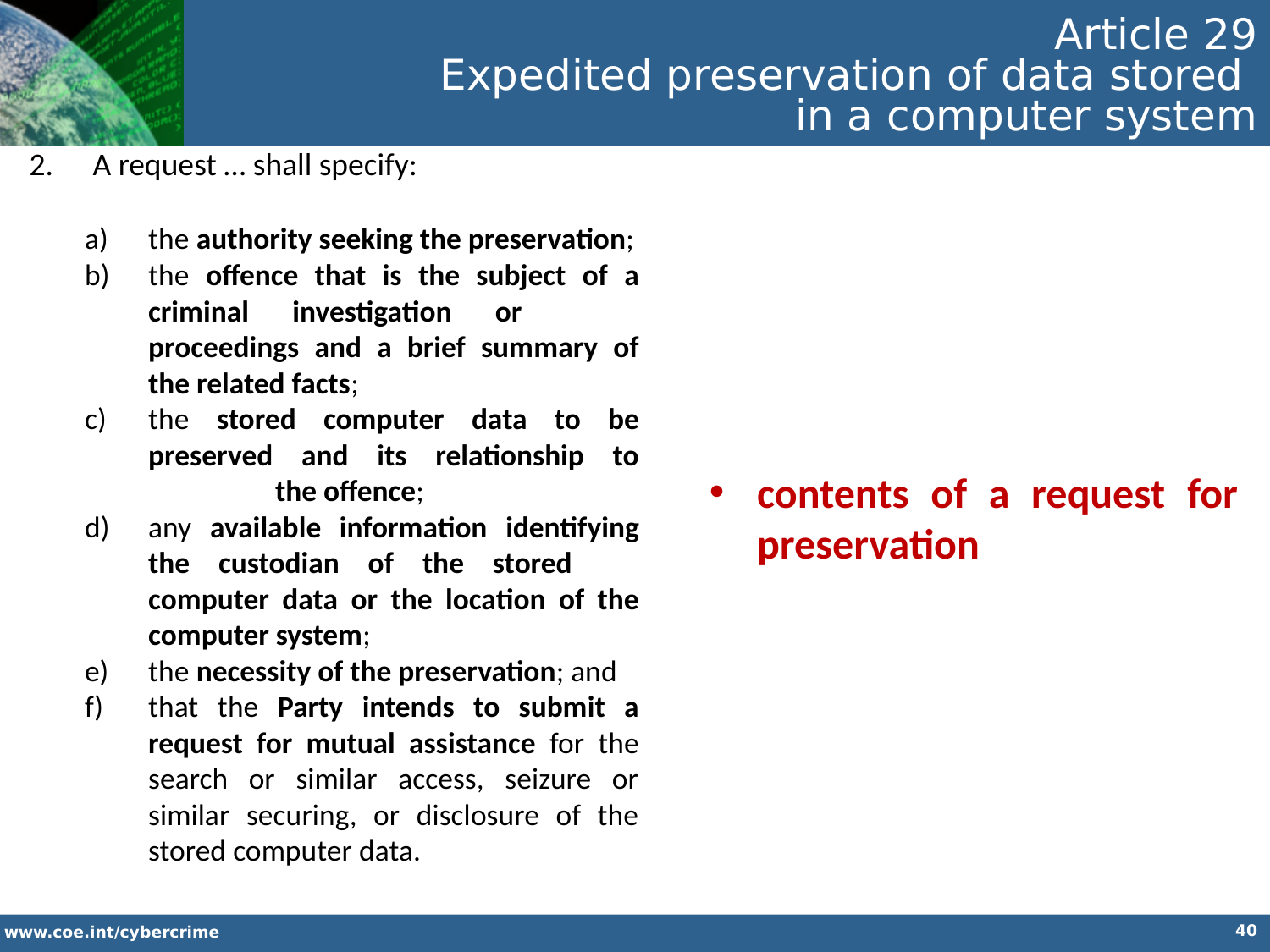

Article 29
Expedited preservation of data stored
in a computer system
A request … shall specify:

the authority seeking the preservation;
the offence that is the subject of a criminal investigation or 	proceedings and a brief summary of the related facts;
the stored computer data to be preserved and its relationship to 	the offence;
any available information identifying the custodian of the stored 	computer data or the location of the computer system;
the necessity of the preservation; and
that the Party intends to submit a request for mutual assistance for the search or similar access, seizure or similar securing, or disclosure of the stored computer data.
contents of a request for preservation
40